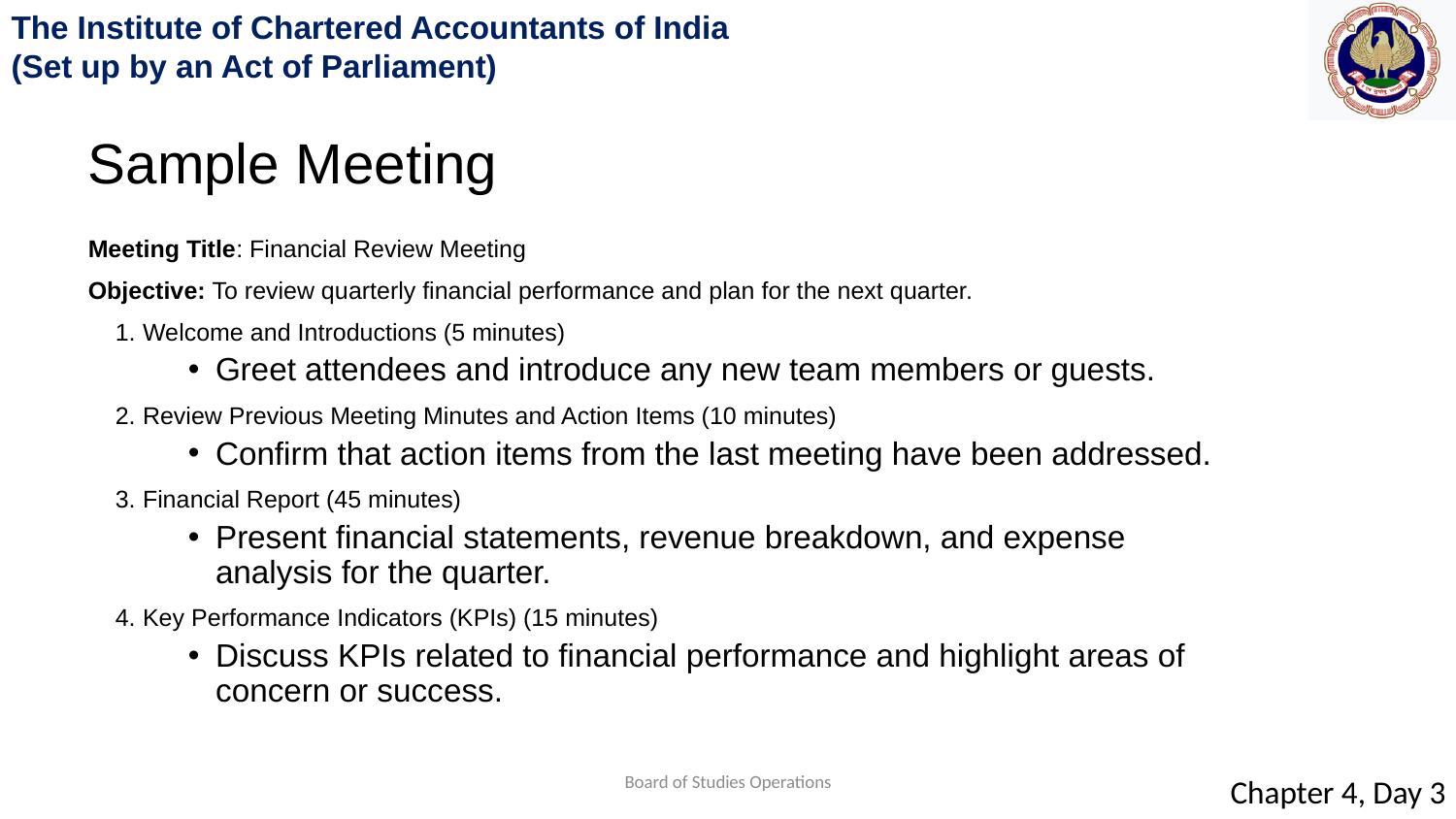

Sample Meeting
Meeting Title: Financial Review Meeting
Objective: To review quarterly financial performance and plan for the next quarter.
Welcome and Introductions (5 minutes)
Greet attendees and introduce any new team members or guests.
Review Previous Meeting Minutes and Action Items (10 minutes)
Confirm that action items from the last meeting have been addressed.
Financial Report (45 minutes)
Present financial statements, revenue breakdown, and expense analysis for the quarter.
Key Performance Indicators (KPIs) (15 minutes)
Discuss KPIs related to financial performance and highlight areas of concern or success.
Board of Studies Operations